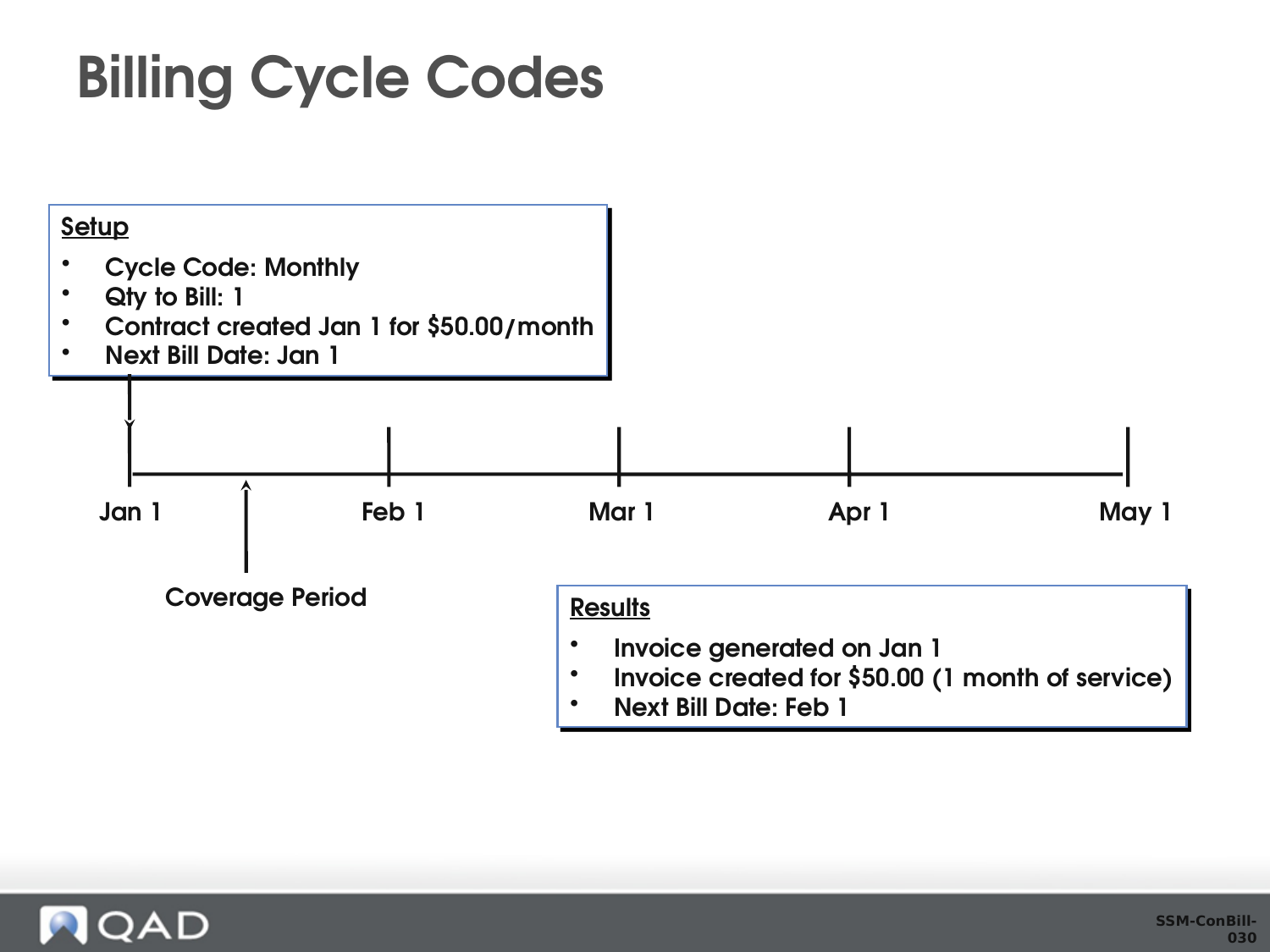

# Billing Cycle Codes
Setup
  Cycle Code: Monthly
  Qty to Bill: 1
  Contract created Jan 1 for $50.00/month
  Next Bill Date: Jan 1

Jan 1
Feb 1
Mar 1
Apr 1
May 1
Coverage Period
Results
  Invoice generated on Jan 1
  Invoice created for $50.00 (1 month of service)
  Next Bill Date: Feb 1
SSM-ConBill-030